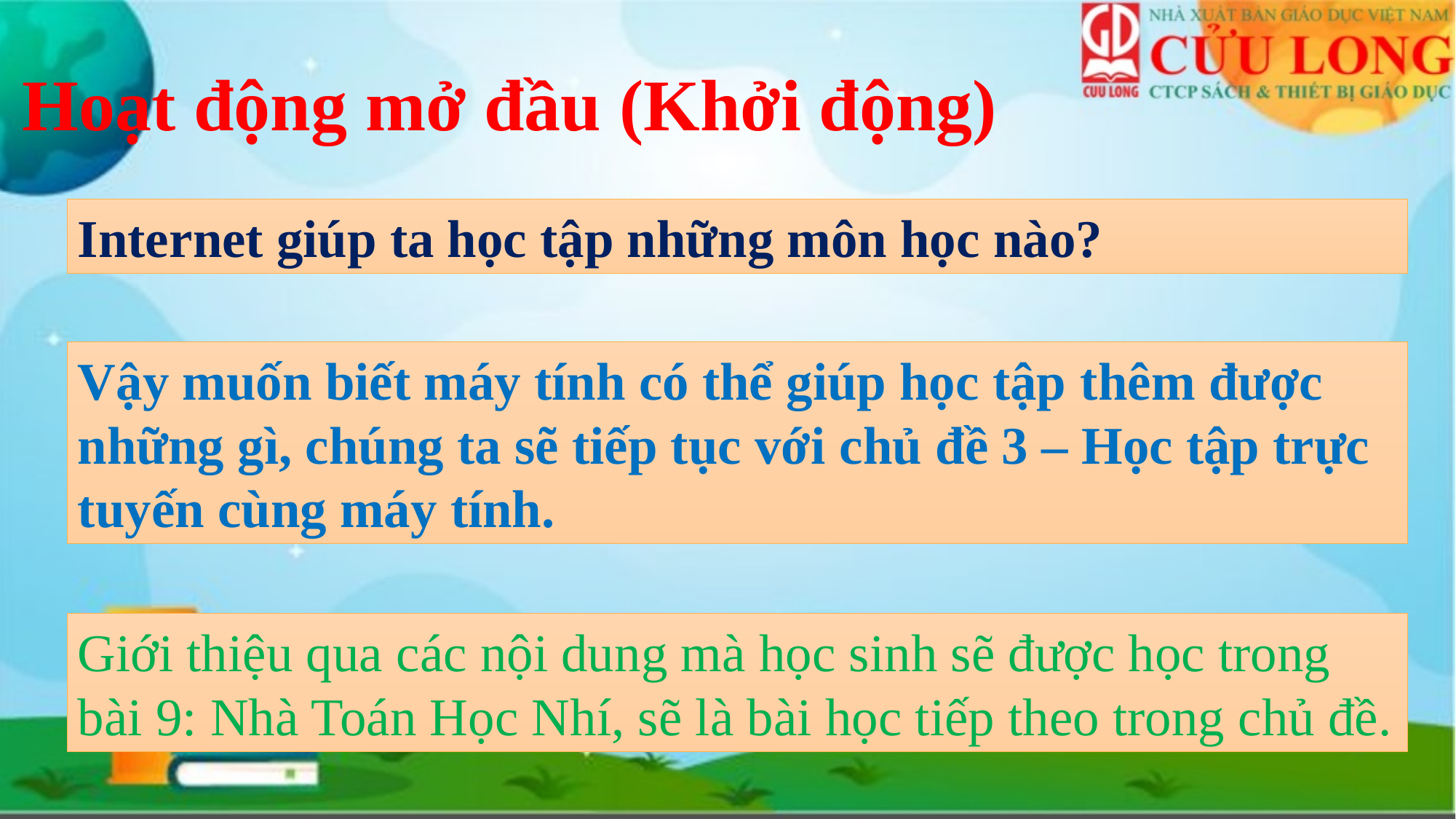

# Hoạt động mở đầu (Khởi động)
Internet giúp ta học tập những môn học nào?
Vậy muốn biết máy tính có thể giúp học tập thêm được những gì, chúng ta sẽ tiếp tục với chủ đề 3 – Học tập trực tuyến cùng máy tính.
Giới thiệu qua các nội dung mà học sinh sẽ được học trong bài 9: Nhà Toán Học Nhí, sẽ là bài học tiếp theo trong chủ đề.